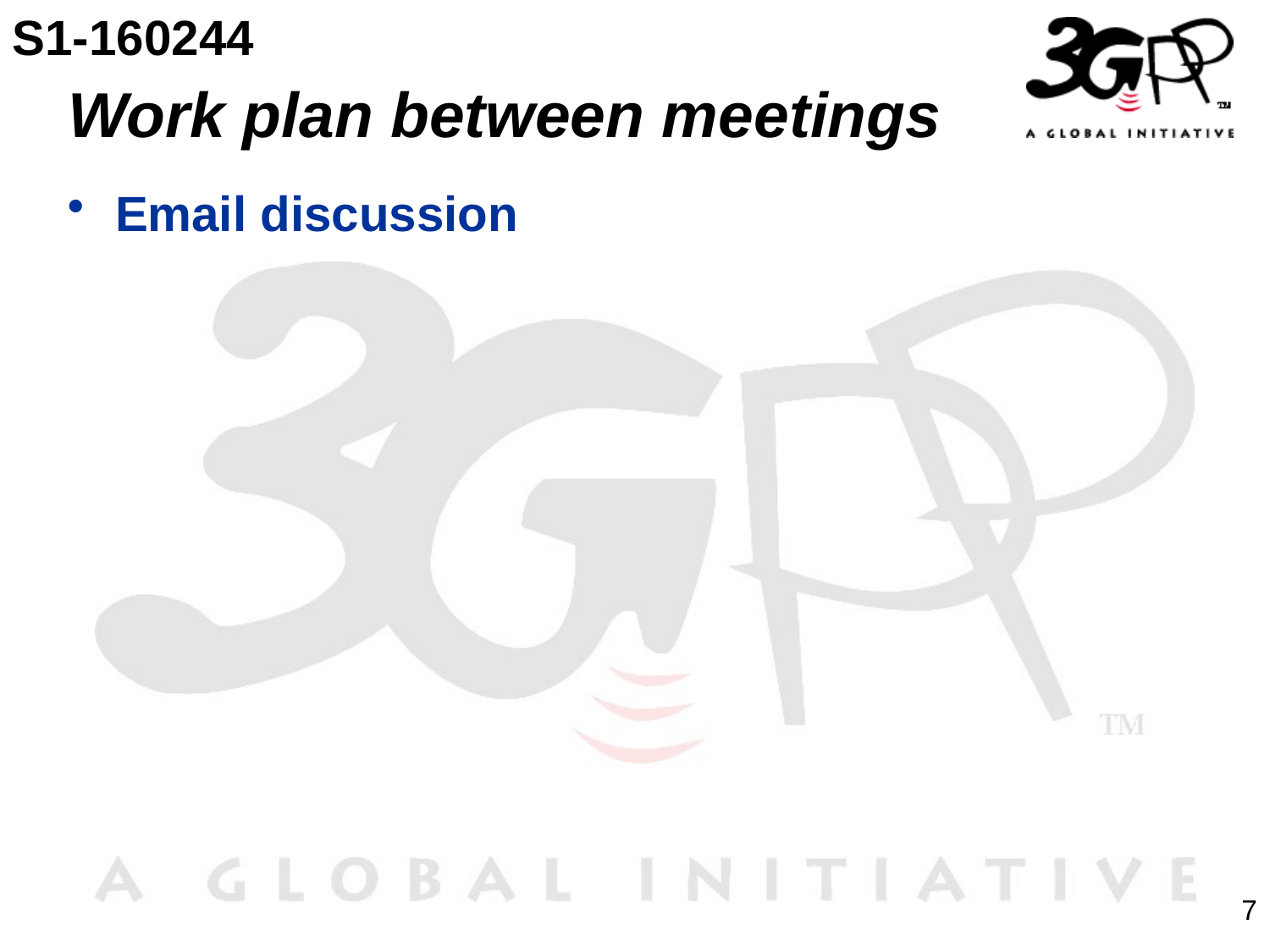

S1-160244
# Work plan between meetings
Email discussion
7